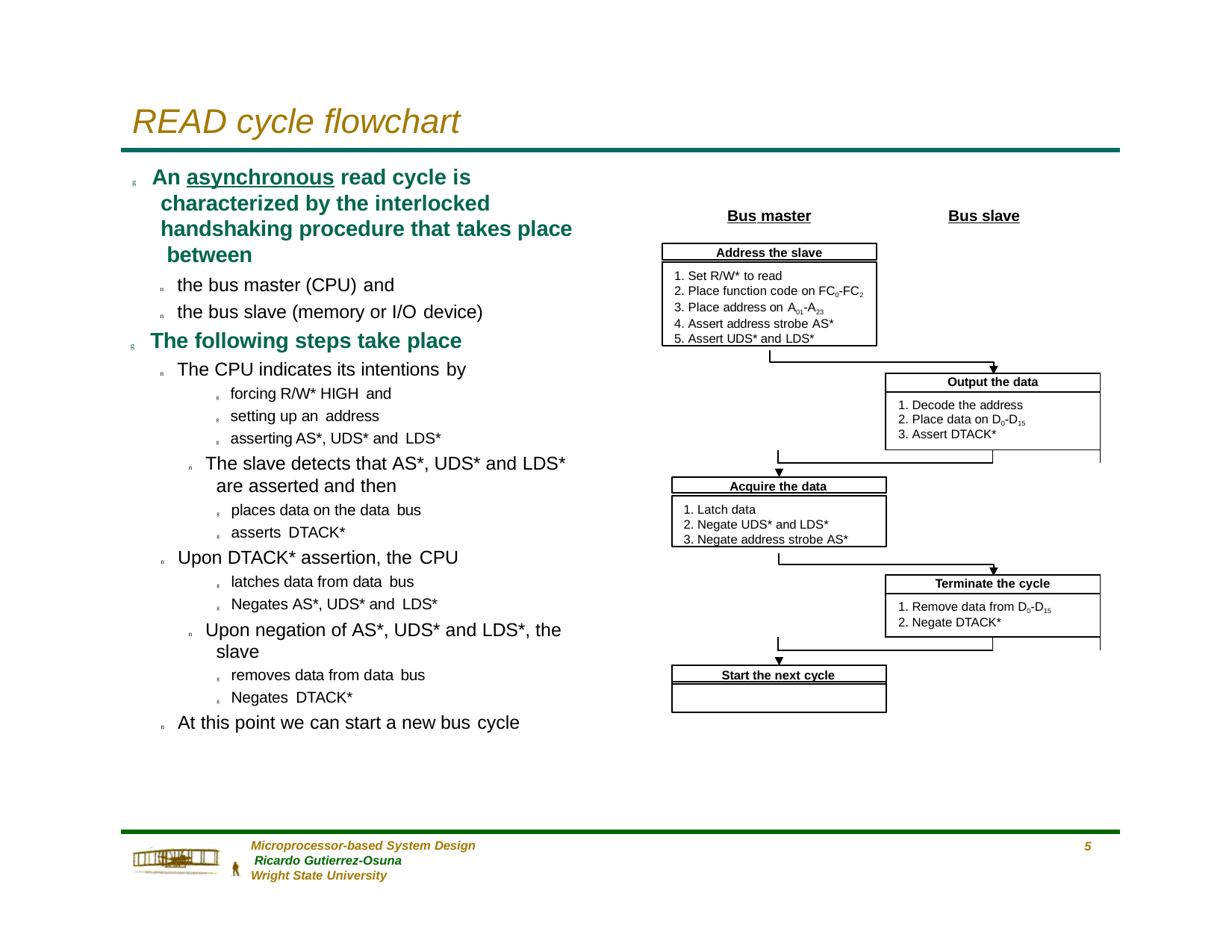

# READ cycle flowchart
g An asynchronous read cycle is  characterized by the interlocked  handshaking procedure that takes place  between
n the bus master (CPU) and
n the bus slave (memory or I/O device)
g The following steps take place
n The CPU indicates its intentions by
g forcing R/W* HIGH and
g setting up an address
g asserting AS*, UDS* and LDS*
n The slave detects that AS*, UDS* and LDS*  are asserted and then
g places data on the data bus
g asserts DTACK*
n Upon DTACK* assertion, the CPU
g latches data from data bus
g Negates AS*, UDS* and LDS*
n Upon negation of AS*, UDS* and LDS*, the  slave
g removes data from data bus
g Negates DTACK*
n At this point we can start a new bus cycle
Bus master
Bus slave
Address the slave
Set R/W* to read
Place function code on FC0-FC2
Place address on A01-A23
Assert address strobe AS*
Assert UDS* and LDS*

|  | Output the data |  |
| --- | --- | --- |
|  | Decode the address Place data on D0-D15 Assert DTACK\* |  |
|  |  |  |

Acquire the data
Latch data
Negate UDS* and LDS*
Negate address strobe AS*

|  | Terminate the cycle |  |
| --- | --- | --- |
|  | Remove data from D0-D15 Negate DTACK\* |  |
|  |  |  |

Start the next cycle

Microprocessor-based System Design  Ricardo Gutierrez-Osuna
Wright State University
5